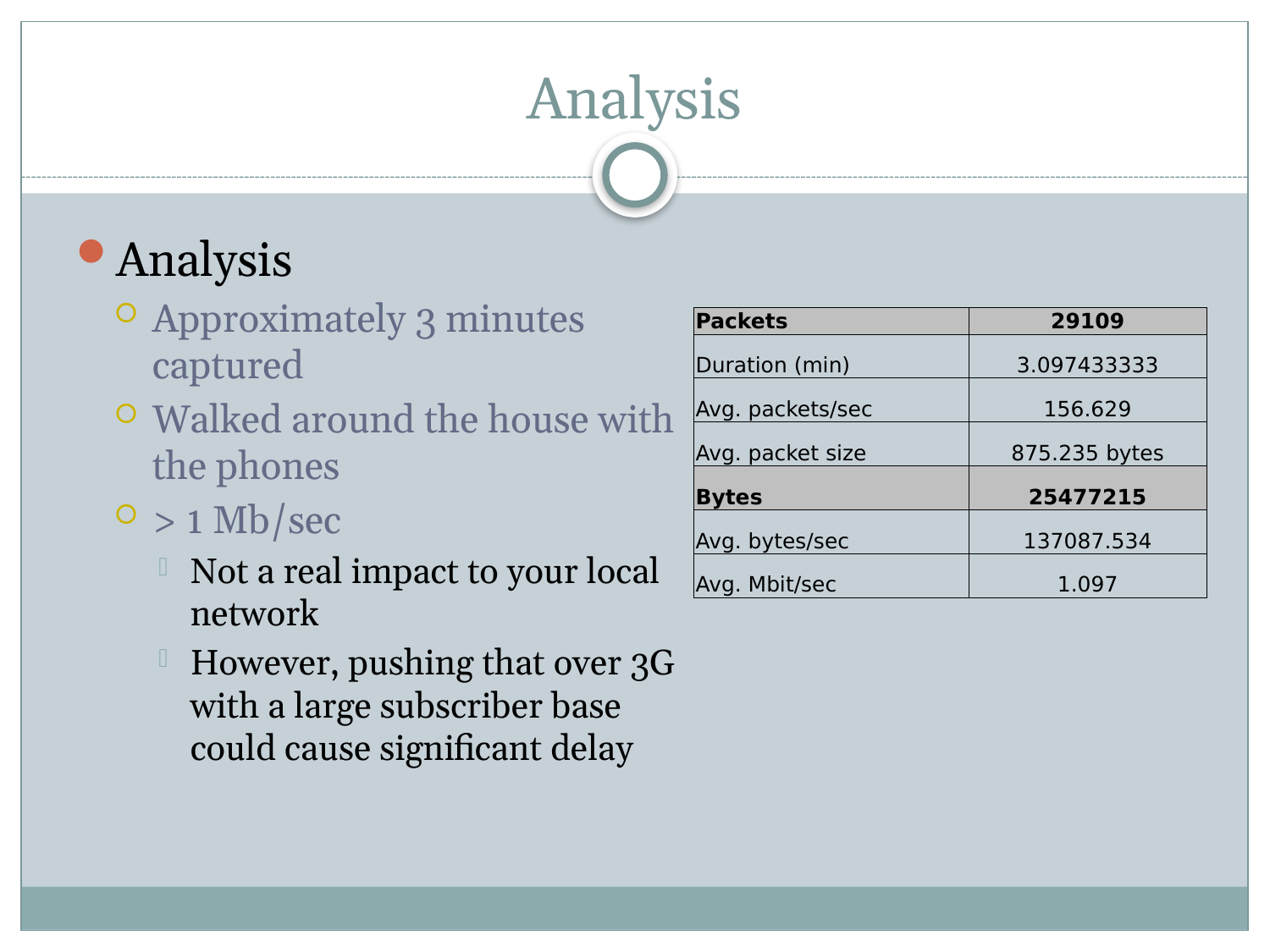

# Analysis
Analysis
Approximately 3 minutes captured
Walked around the house with the phones
> 1 Mb/sec
Not a real impact to your local network
However, pushing that over 3G with a large subscriber base could cause significant delay

| Packets | 29109 |
| --- | --- |
| Duration (min) | 3.097433333 |
| Avg. packets/sec | 156.629 |
| Avg. packet size | 875.235 bytes |
| Bytes | 25477215 |
| Avg. bytes/sec | 137087.534 |
| Avg. Mbit/sec | 1.097 |